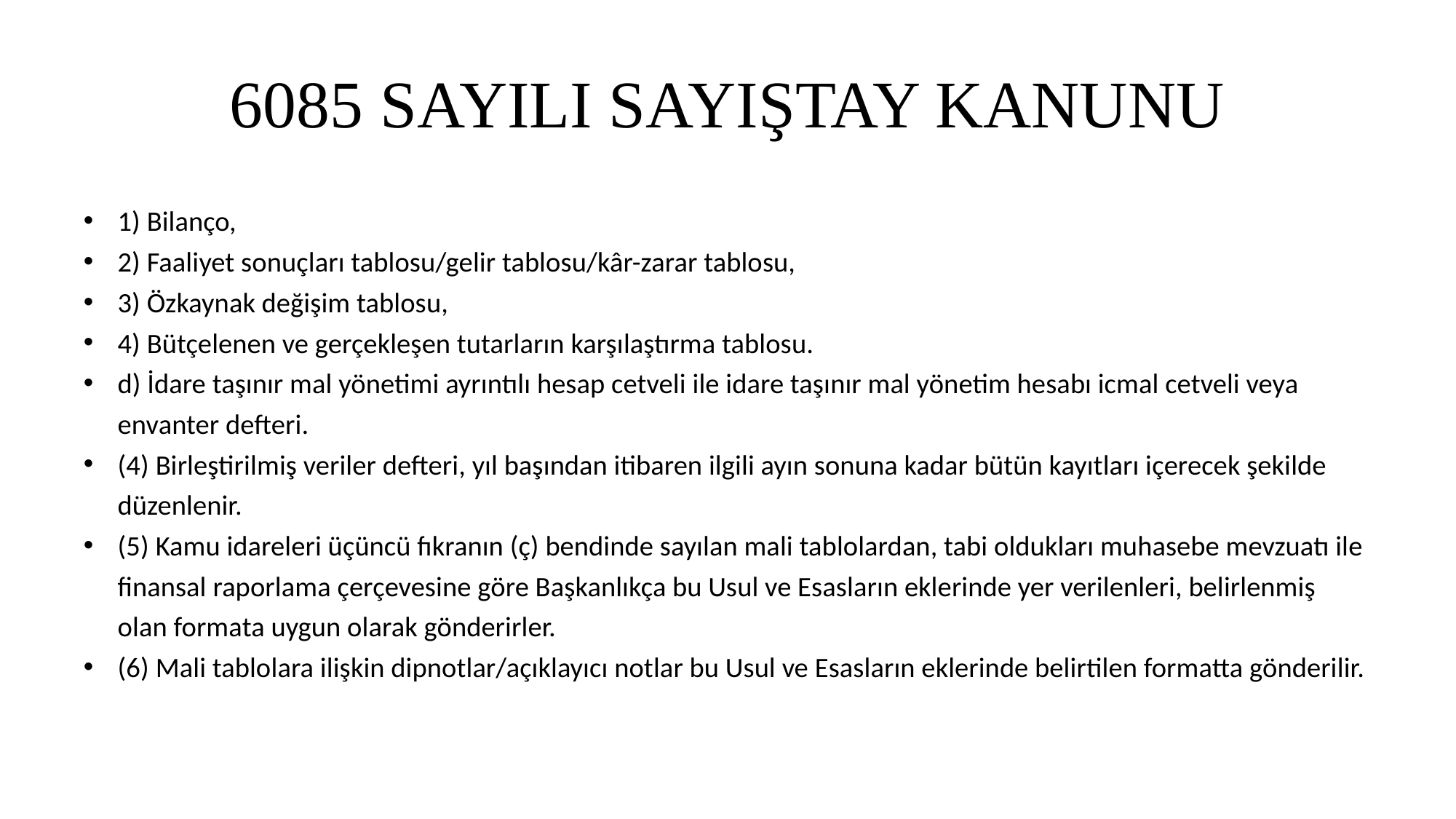

# 6085 SAYILI SAYIŞTAY KANUNU
1) Bilanço,
2) Faaliyet sonuçları tablosu/gelir tablosu/kâr-zarar tablosu,
3) Özkaynak değişim tablosu,
4) Bütçelenen ve gerçekleşen tutarların karşılaştırma tablosu.
d) İdare taşınır mal yönetimi ayrıntılı hesap cetveli ile idare taşınır mal yönetim hesabı icmal cetveli veya envanter defteri.
(4) Birleştirilmiş veriler defteri, yıl başından itibaren ilgili ayın sonuna kadar bütün kayıtları içerecek şekilde düzenlenir.
(5) Kamu idareleri üçüncü fıkranın (ç) bendinde sayılan mali tablolardan, tabi oldukları muhasebe mevzuatı ile finansal raporlama çerçevesine göre Başkanlıkça bu Usul ve Esasların eklerinde yer verilenleri, belirlenmiş olan formata uygun olarak gönderirler.
(6) Mali tablolara ilişkin dipnotlar/açıklayıcı notlar bu Usul ve Esasların eklerinde belirtilen formatta gönderilir.